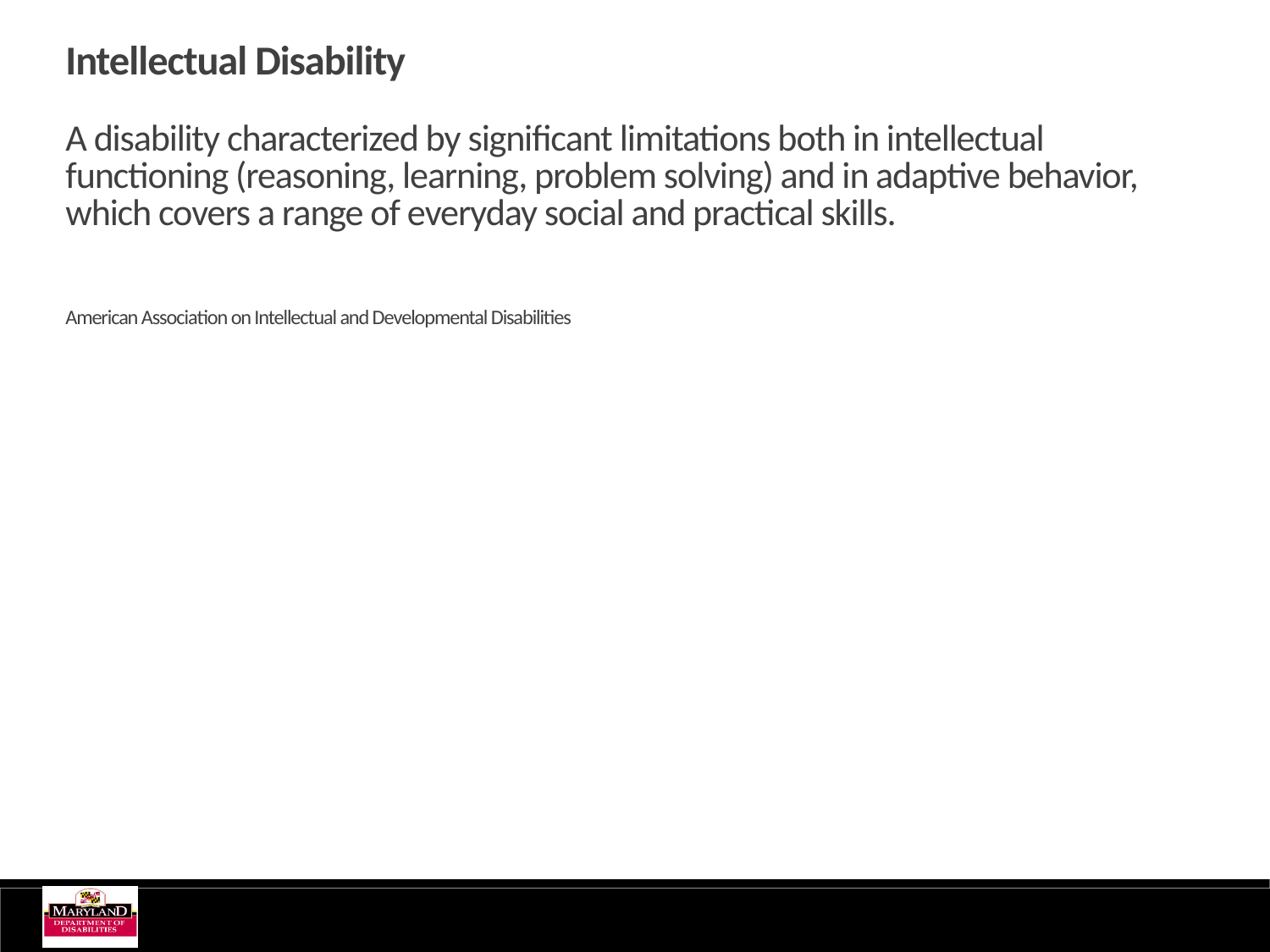

Intellectual Disability
A disability characterized by significant limitations both in intellectual functioning (reasoning, learning, problem solving) and in adaptive behavior, which covers a range of everyday social and practical skills.
American Association on Intellectual and Developmental Disabilities